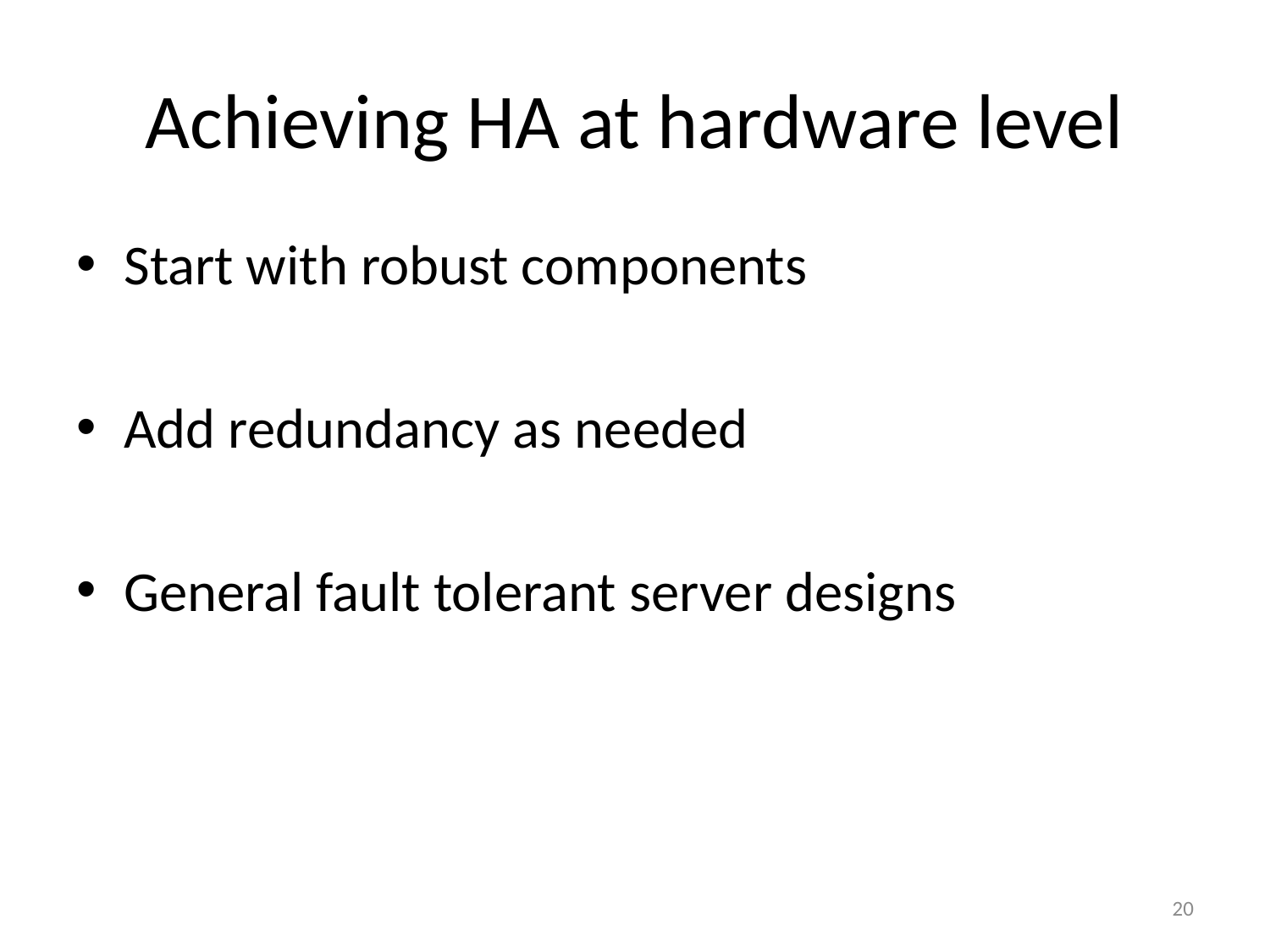

# Achieving HA at hardware level
Start with robust components

Add redundancy as needed

General fault tolerant server designs

20